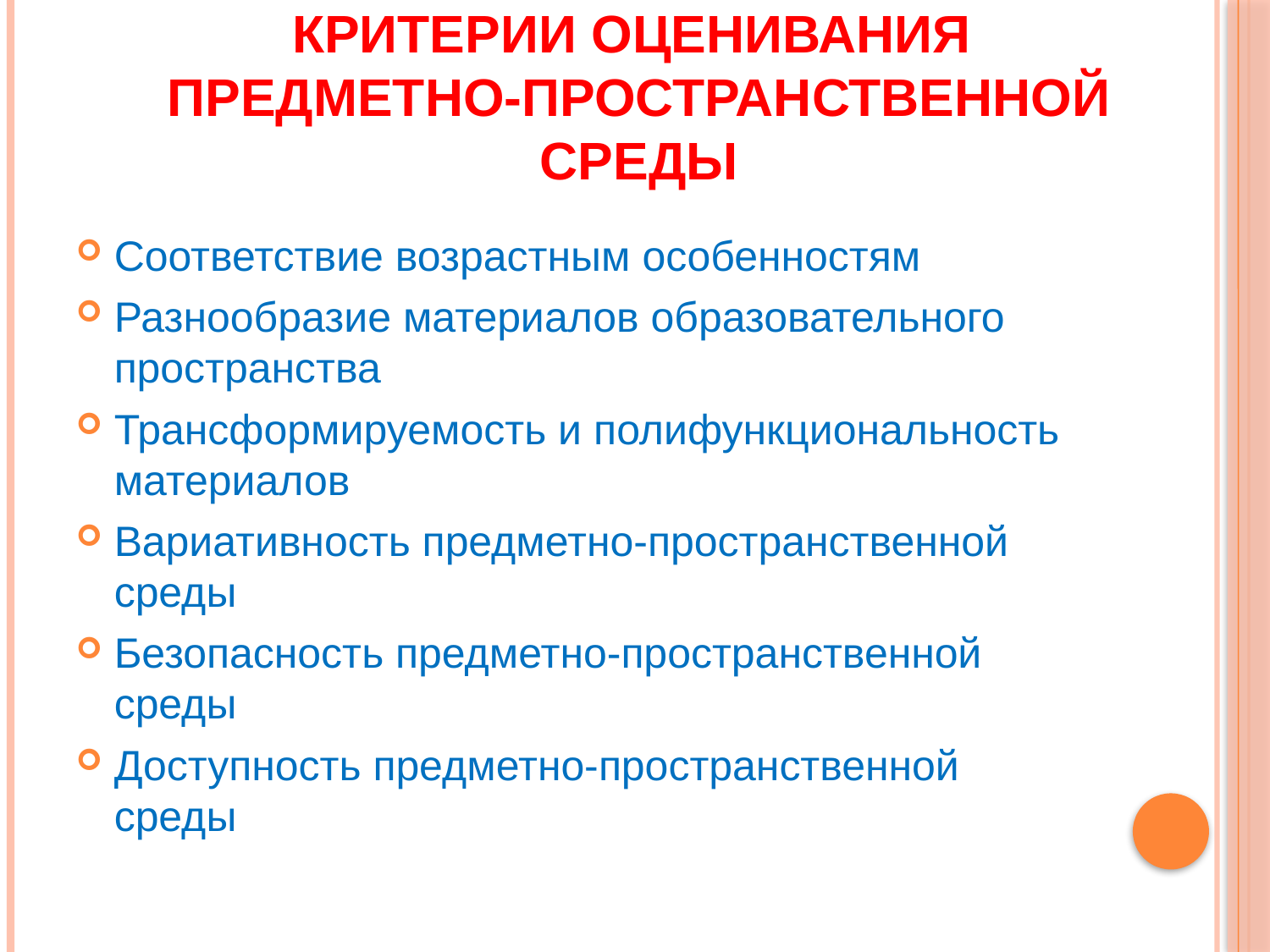

# Критерии оценивания предметно-пространственной среды
Соответствие возрастным особенностям
Разнообразие материалов образовательного пространства
Трансформируемость и полифункциональность материалов
Вариативность предметно-пространственной среды
Безопасность предметно-пространственной среды
Доступность предметно-пространственной среды